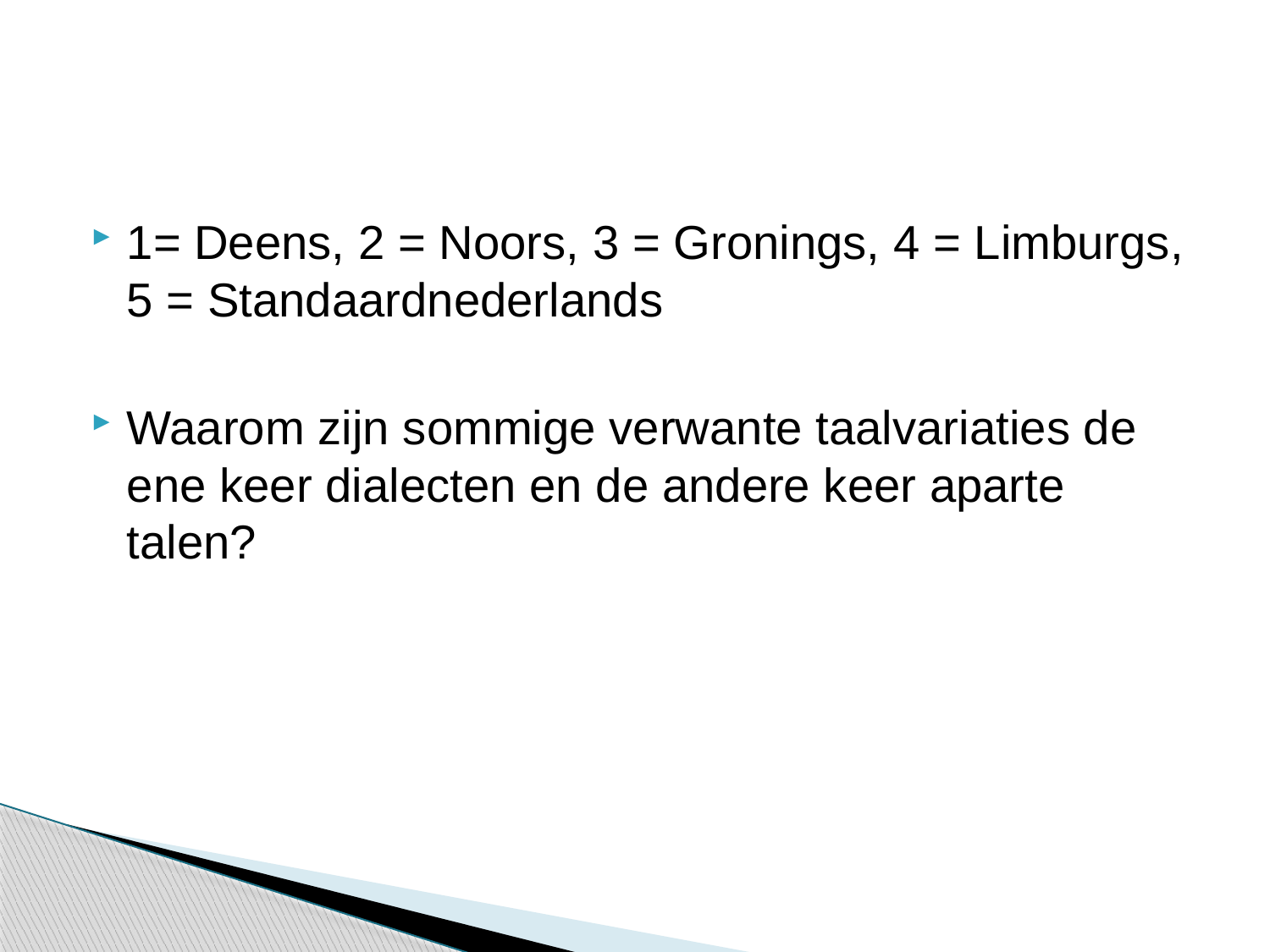

#
1= Deens, 2 = Noors, 3 = Gronings, 4 = Limburgs, 5 = Standaardnederlands

Waarom zijn sommige verwante taalvariaties de ene keer dialecten en de andere keer aparte talen?